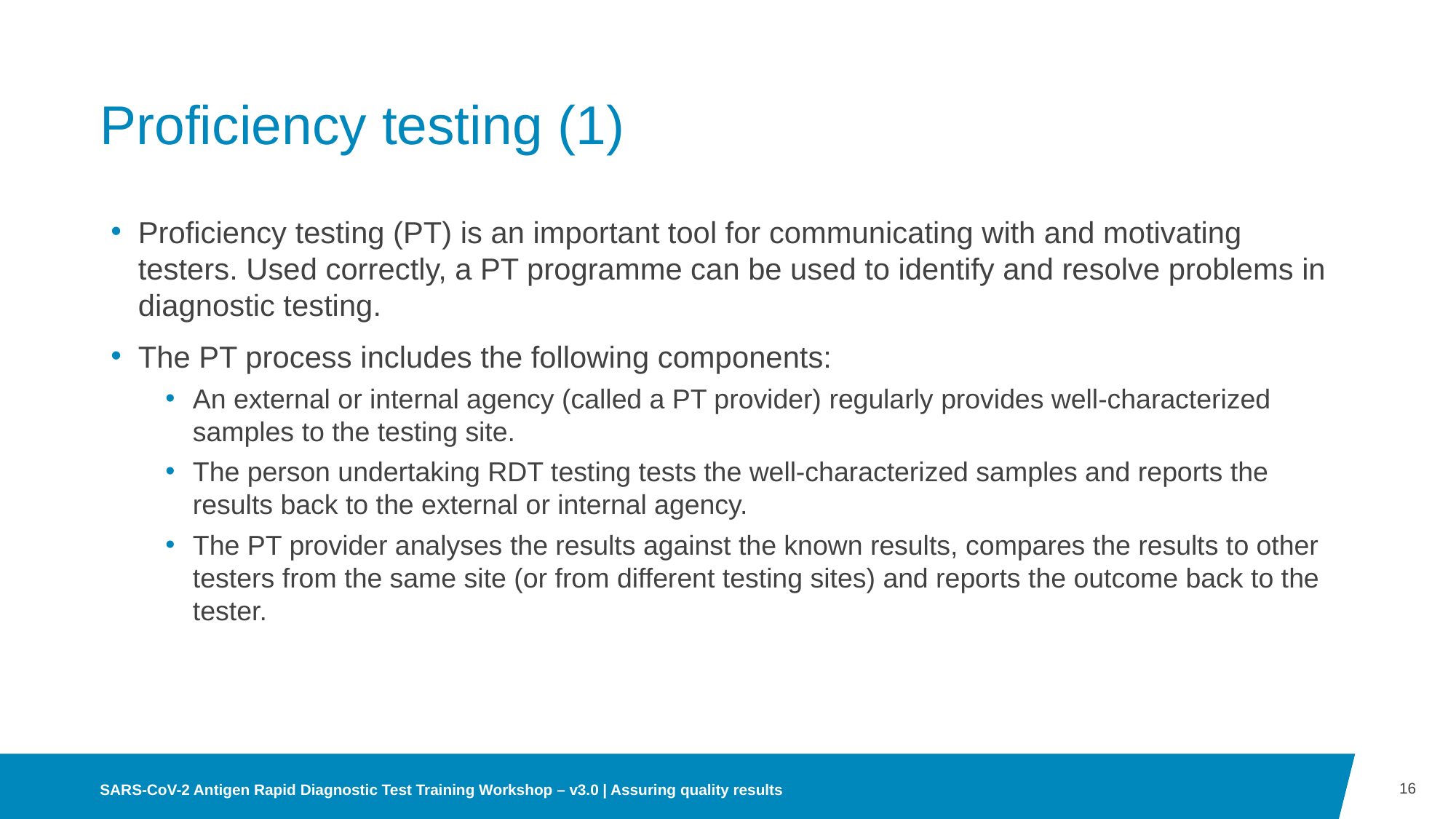

# Proficiency testing (1)
Proficiency testing (PT) is an important tool for communicating with and motivating testers. Used correctly, a PT programme can be used to identify and resolve problems in diagnostic testing.
The PT process includes the following components:
An external or internal agency (called a PT provider) regularly provides well-characterized samples to the testing site.
The person undertaking RDT testing tests the well-characterized samples and reports the results back to the external or internal agency.
The PT provider analyses the results against the known results, compares the results to other testers from the same site (or from different testing sites) and reports the outcome back to the tester.

16
SARS-CoV-2 Antigen Rapid Diagnostic Test Training Workshop – v3.0 | Assuring quality results